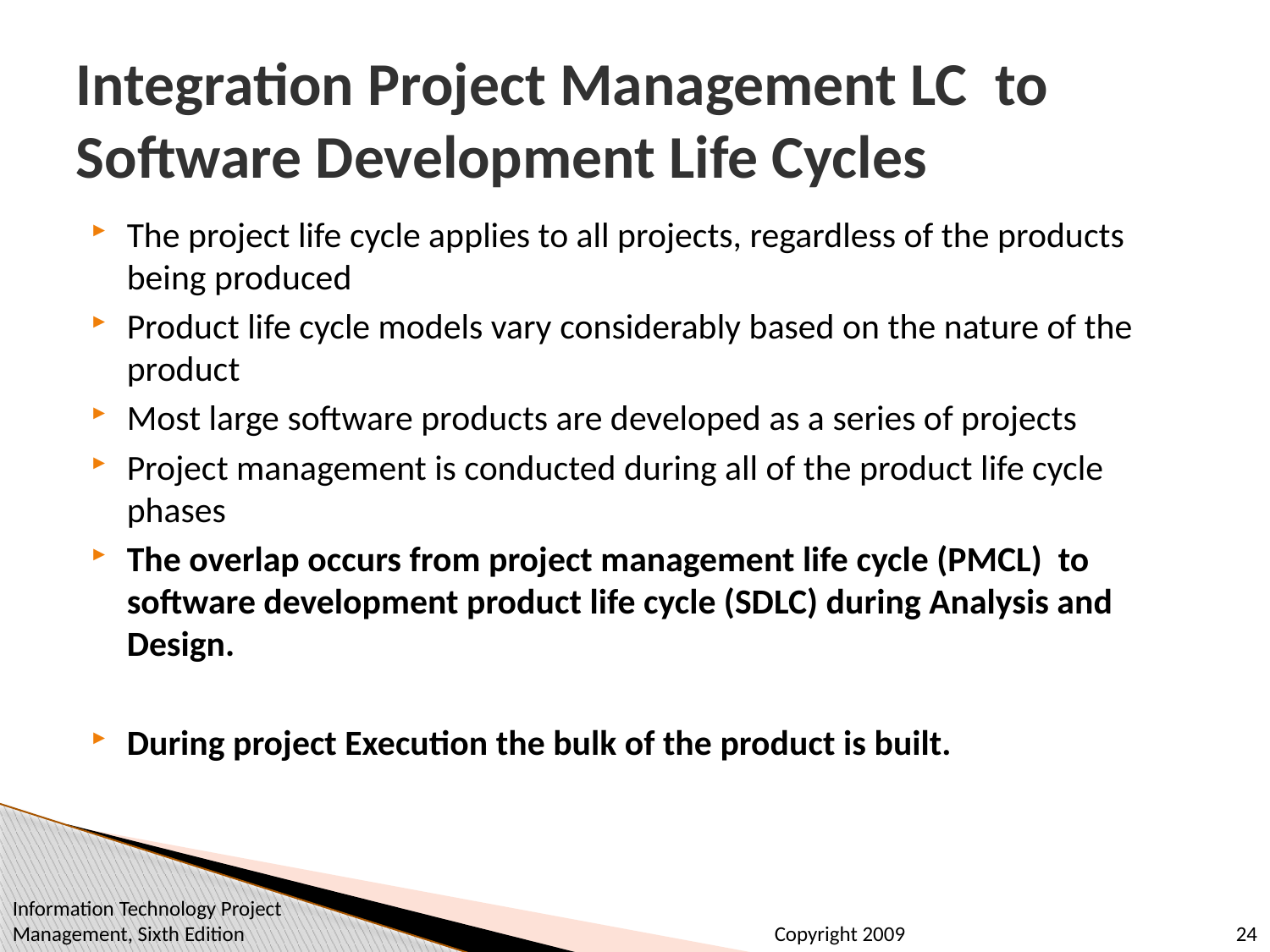

# Integration Project Management LC  to Software Development Life Cycles
The project life cycle applies to all projects, regardless of the products being produced
Product life cycle models vary considerably based on the nature of the product
Most large software products are developed as a series of projects
Project management is conducted during all of the product life cycle phases
The overlap occurs from project management life cycle (PMCL)  to software development product life cycle (SDLC) during Analysis and Design.

During project Execution the bulk of the product is built.

Information Technology Project Management, Sixth Edition
24